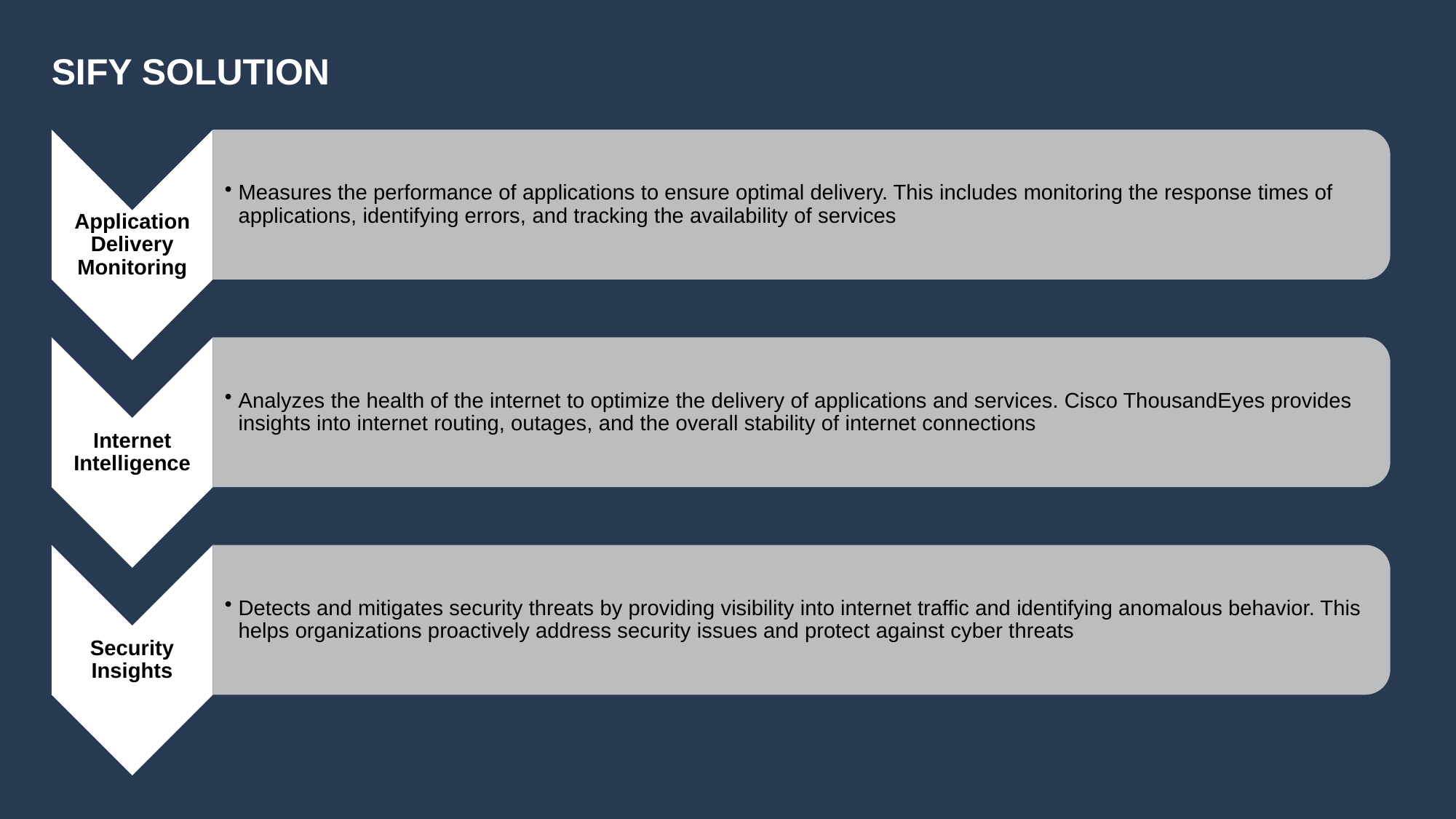

# SIFy solution
Application Delivery Monitoring
Measures the performance of applications to ensure optimal delivery. This includes monitoring the response times of applications, identifying errors, and tracking the availability of services
Internet Intelligence
Analyzes the health of the internet to optimize the delivery of applications and services. Cisco ThousandEyes provides insights into internet routing, outages, and the overall stability of internet connections
Security Insights
Detects and mitigates security threats by providing visibility into internet traffic and identifying anomalous behavior. This helps organizations proactively address security issues and protect against cyber threats